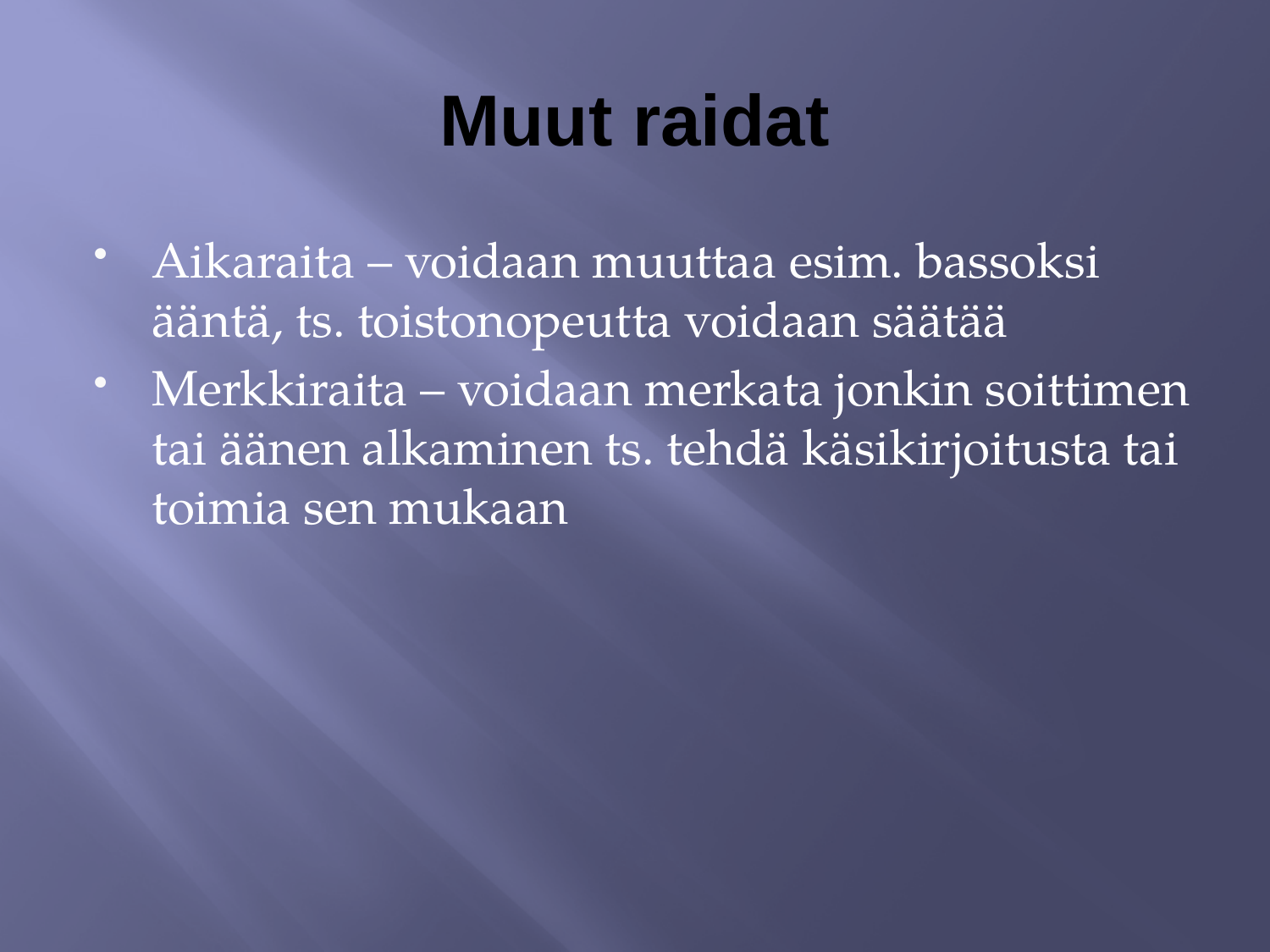

# Muut raidat
Aikaraita – voidaan muuttaa esim. bassoksi ääntä, ts. toistonopeutta voidaan säätää
Merkkiraita – voidaan merkata jonkin soittimen tai äänen alkaminen ts. tehdä käsikirjoitusta tai toimia sen mukaan